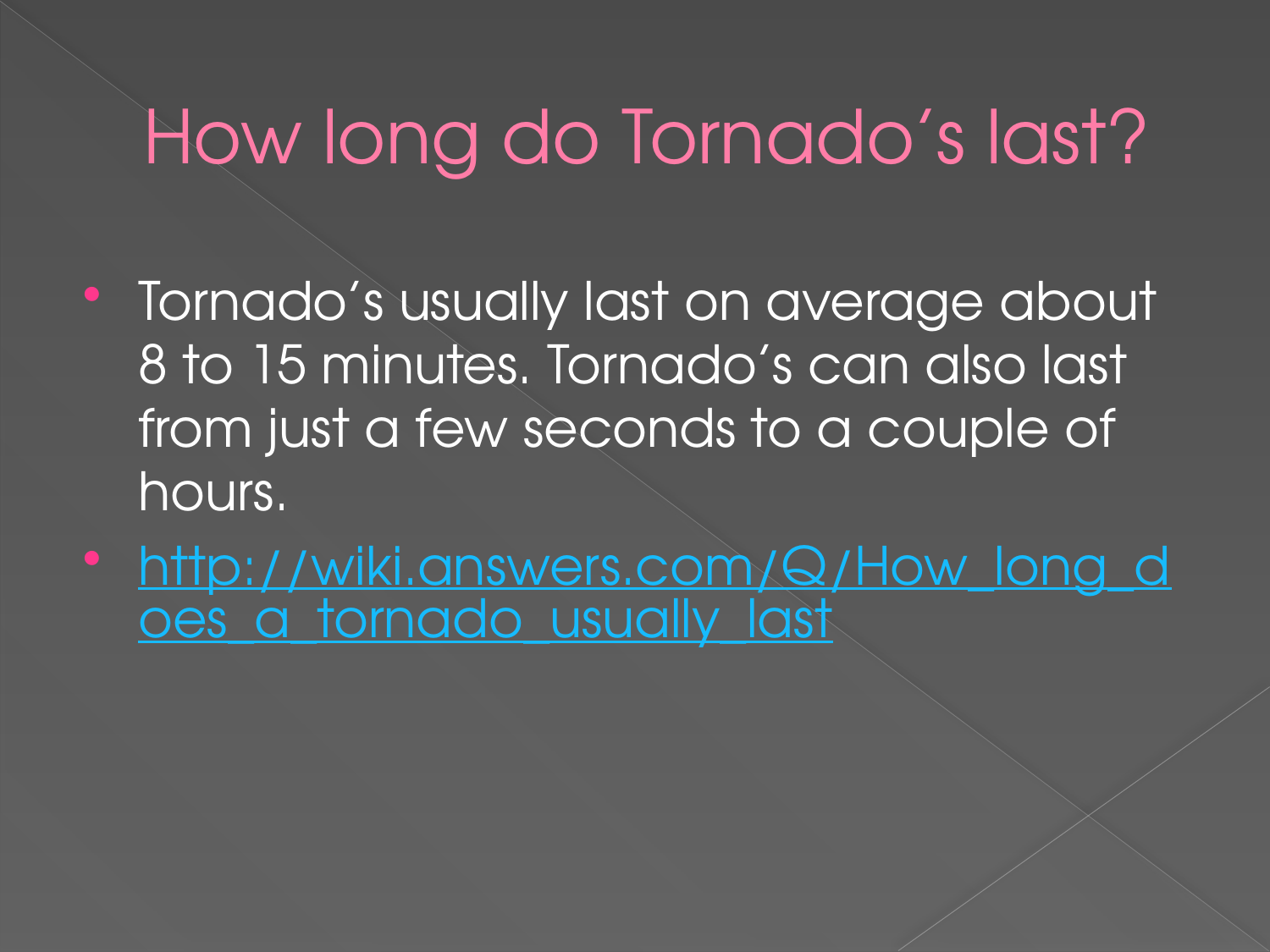

# How long do Tornado’s last?
Tornado’s usually last on average about 8 to 15 minutes. Tornado’s can also last from just a few seconds to a couple of hours.
http://wiki.answers.com/Q/How_long_does_a_tornado_usually_last